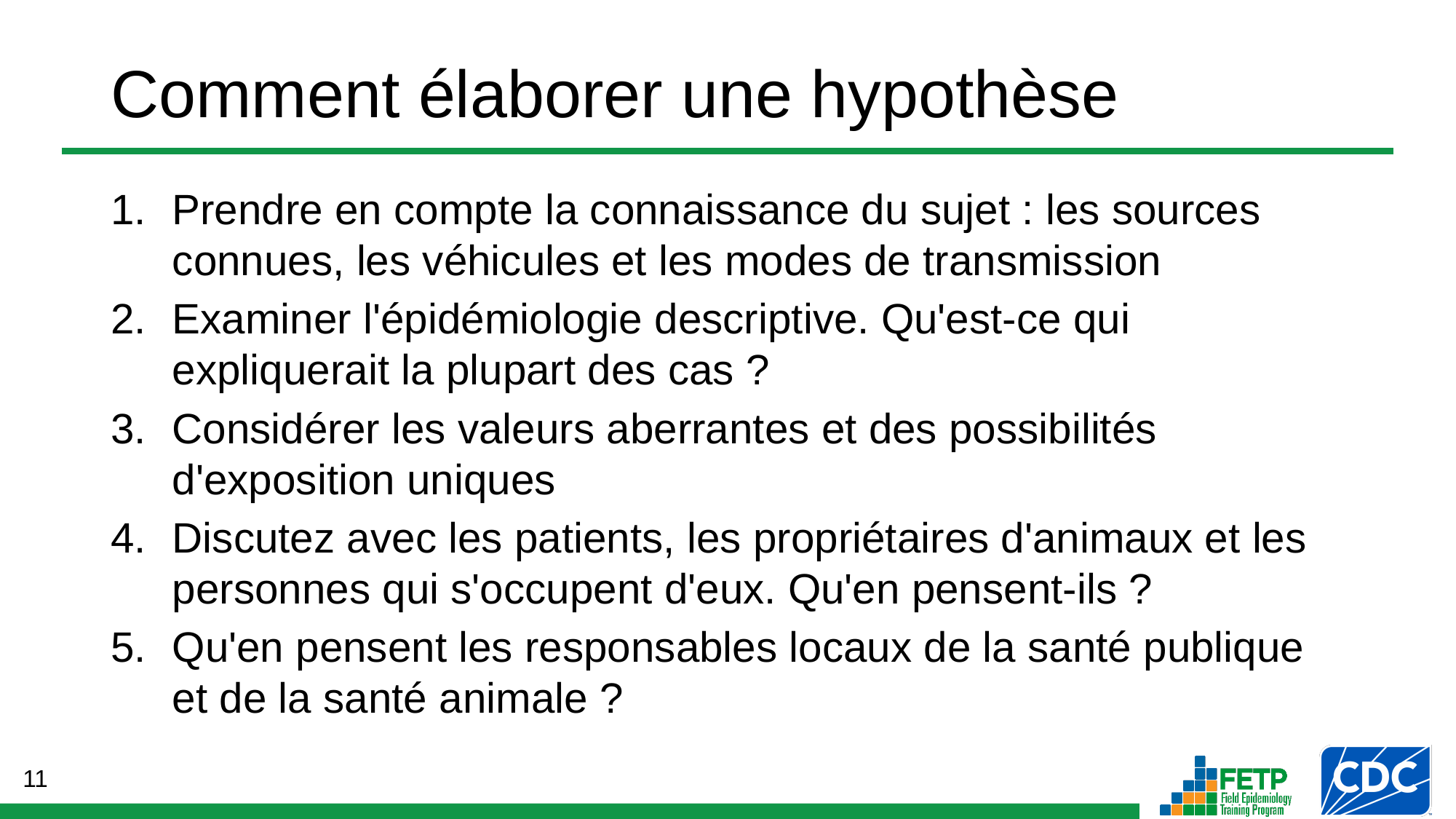

Comment élaborer une hypothèse
Prendre en compte la connaissance du sujet : les sources connues, les véhicules et les modes de transmission
Examiner l'épidémiologie descriptive. Qu'est-ce qui expliquerait la plupart des cas ?
Considérer les valeurs aberrantes et des possibilités d'exposition uniques
Discutez avec les patients, les propriétaires d'animaux et les personnes qui s'occupent d'eux. Qu'en pensent-ils ?
Qu'en pensent les responsables locaux de la santé publique et de la santé animale ?